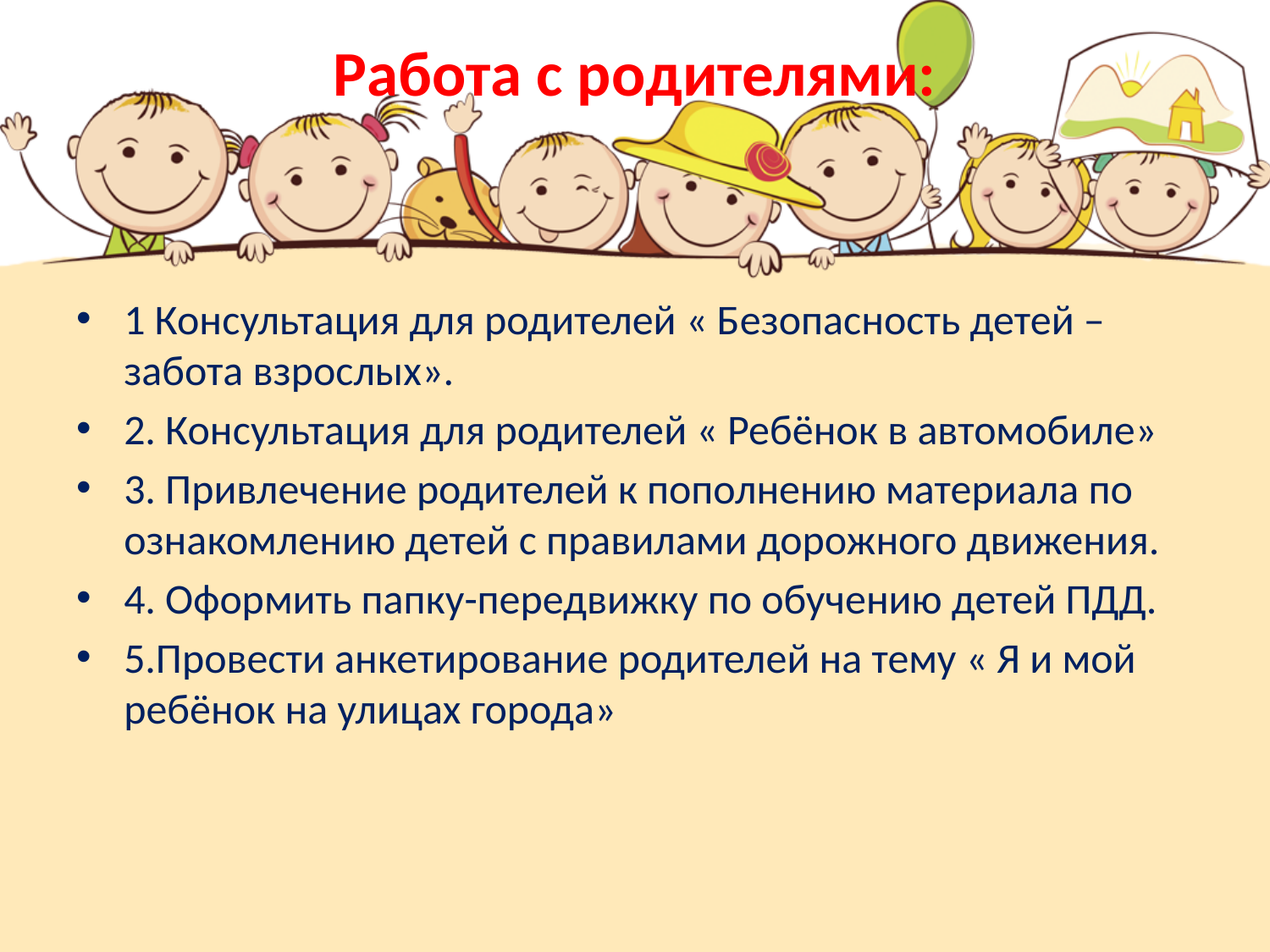

# Работа с родителями:
1 Консультация для родителей « Безопасность детей – забота взрослых».
2. Консультация для родителей « Ребёнок в автомобиле»
3. Привлечение родителей к пополнению материала по ознакомлению детей с правилами дорожного движения.
4. Оформить папку-передвижку по обучению детей ПДД.
5.Провести анкетирование родителей на тему « Я и мой ребёнок на улицах города»